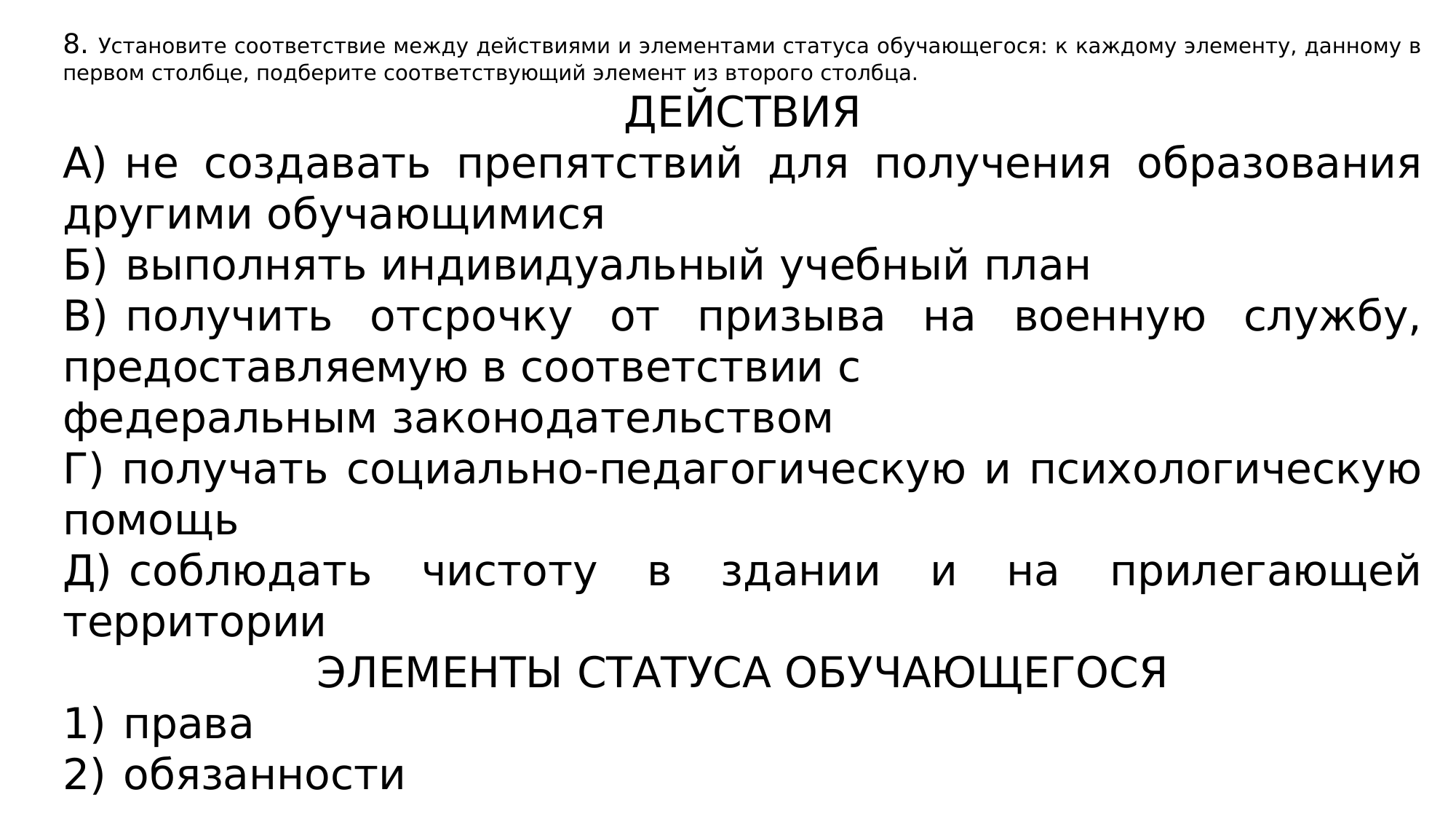

8. Установите соответствие между действиями и элементами статуса обучающегося: к каждому элементу, данному в первом столбце, подберите соответствующий элемент из второго столбца.
ДЕЙСТВИЯ
А)  не создавать препятствий для получения образования другими обучающимися
Б)  выполнять индивидуальный учебный план
В)  получить отсрочку от призыва на военную службу, предоставляемую в соответствии с
федеральным законодательством
Г)  получать социально-педагогическую и психологическую помощь
Д)  соблюдать чистоту в здании и на прилегающей территории
ЭЛЕМЕНТЫ СТАТУСА ОБУЧАЮЩЕГОСЯ
1)  права
2)  обязанности